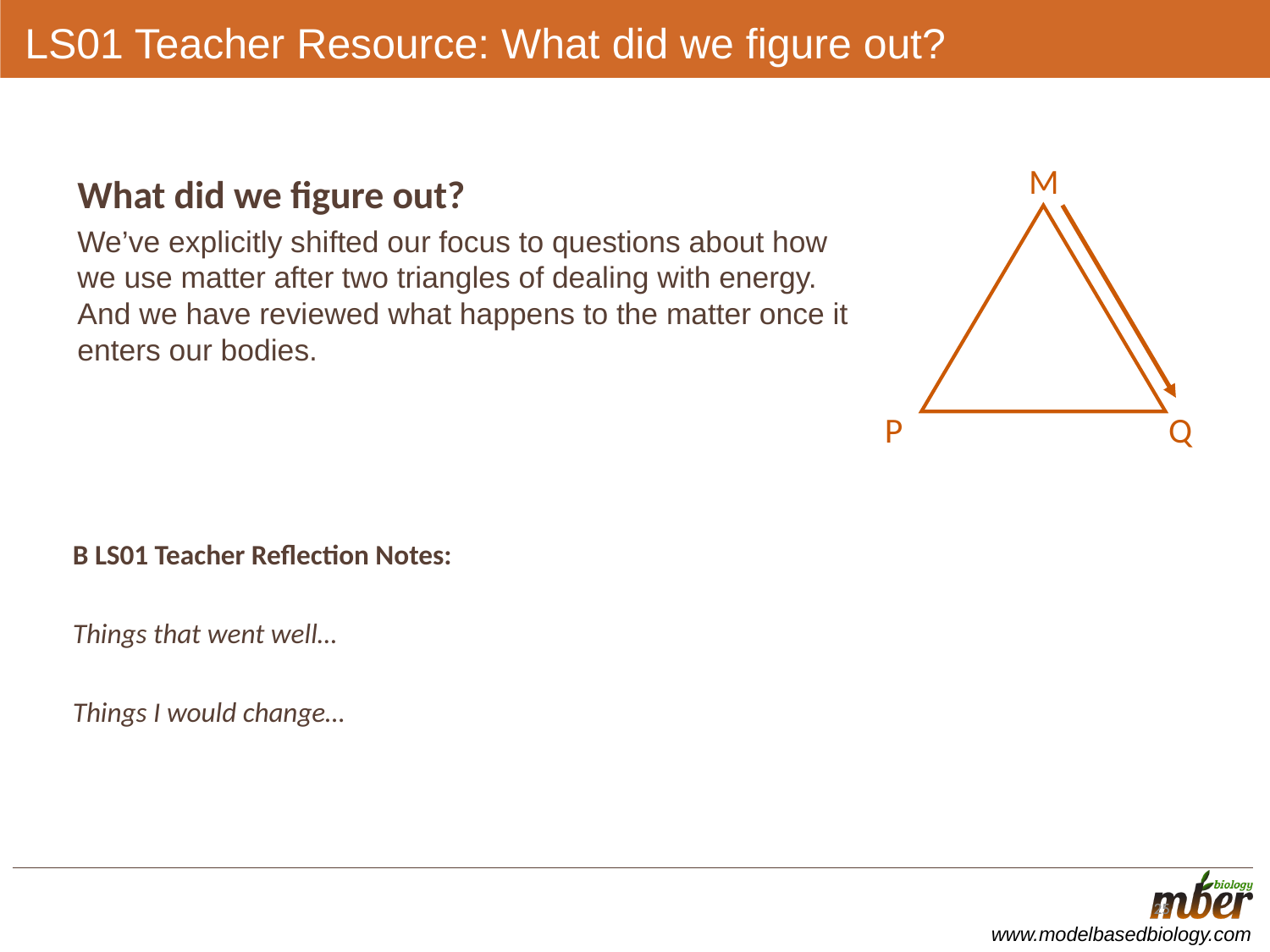

# LS01 Teacher Resource: What did we figure out?
M

Q
P
What did we figure out?
We’ve explicitly shifted our focus to questions about how we use matter after two triangles of dealing with energy. And we have reviewed what happens to the matter once it enters our bodies.

B LS01 Teacher Reflection Notes:

Things that went well…

Things I would change…

25
25